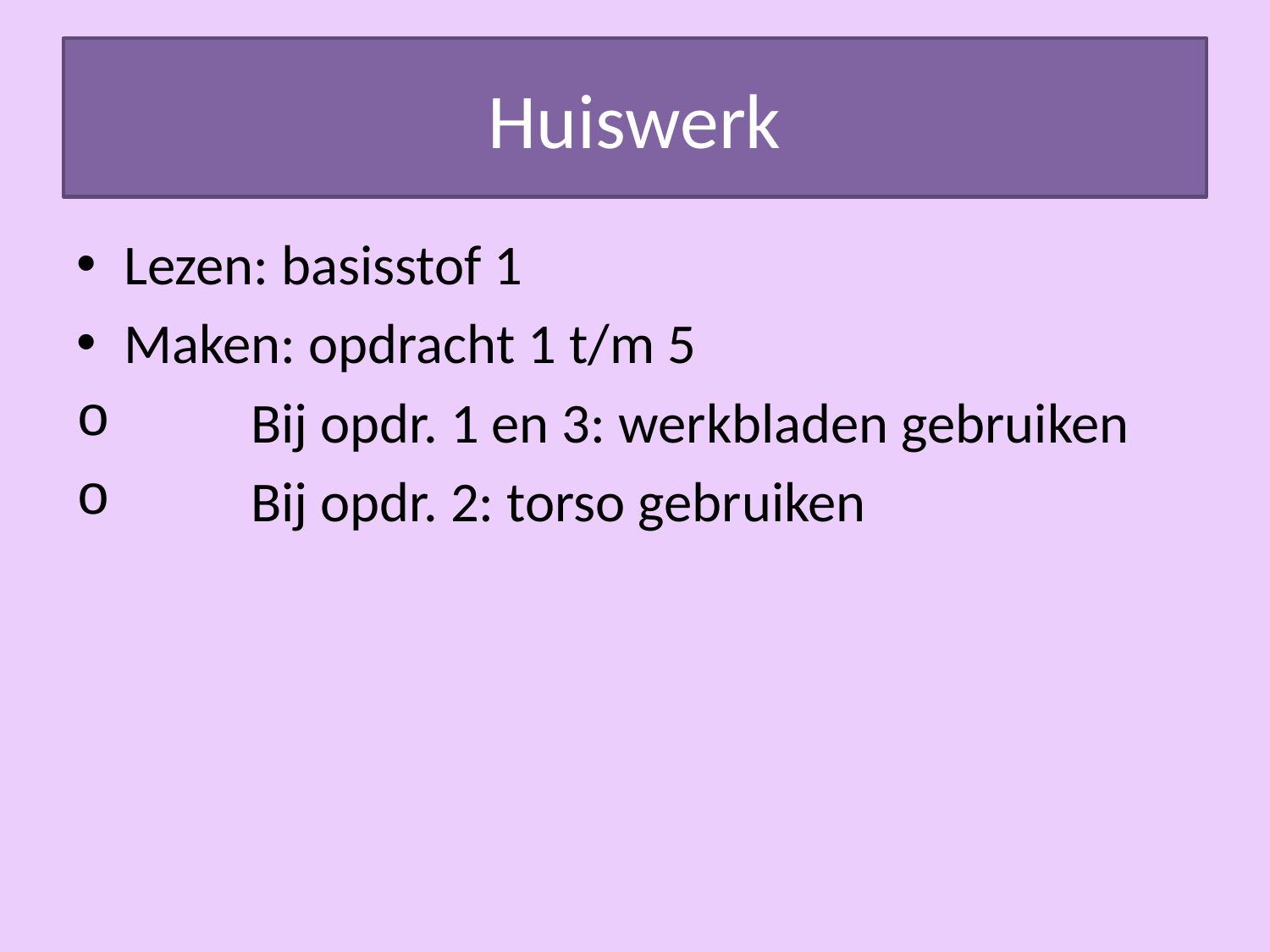

# Huiswerk
Lezen: basisstof 1
Maken: opdracht 1 t/m 5
	Bij opdr. 1 en 3: werkbladen gebruiken
	Bij opdr. 2: torso gebruiken